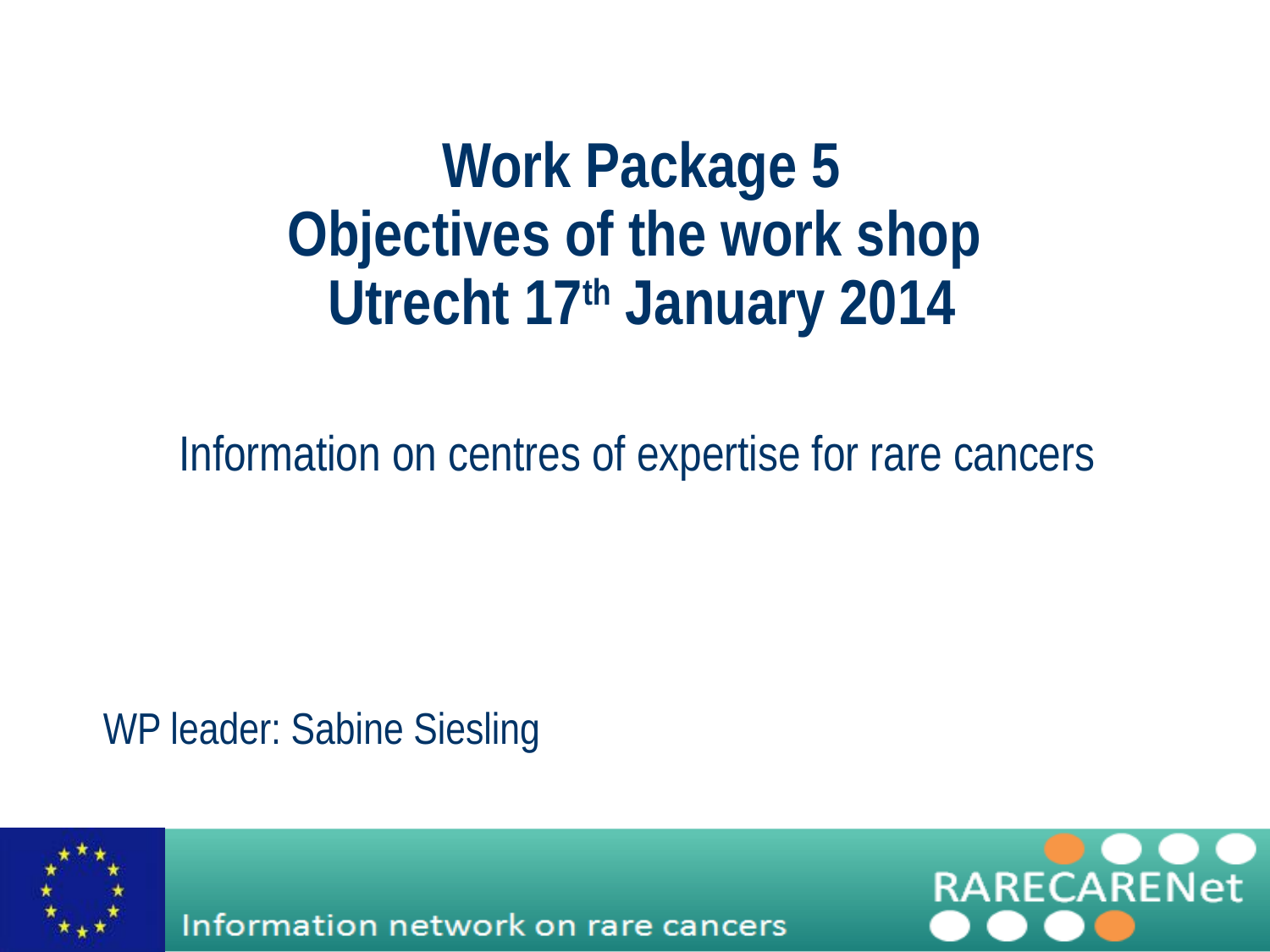

Work Package 5
Objectives of the work shop
Utrecht 17th January 2014
Information on centres of expertise for rare cancers
WP leader: Sabine Siesling